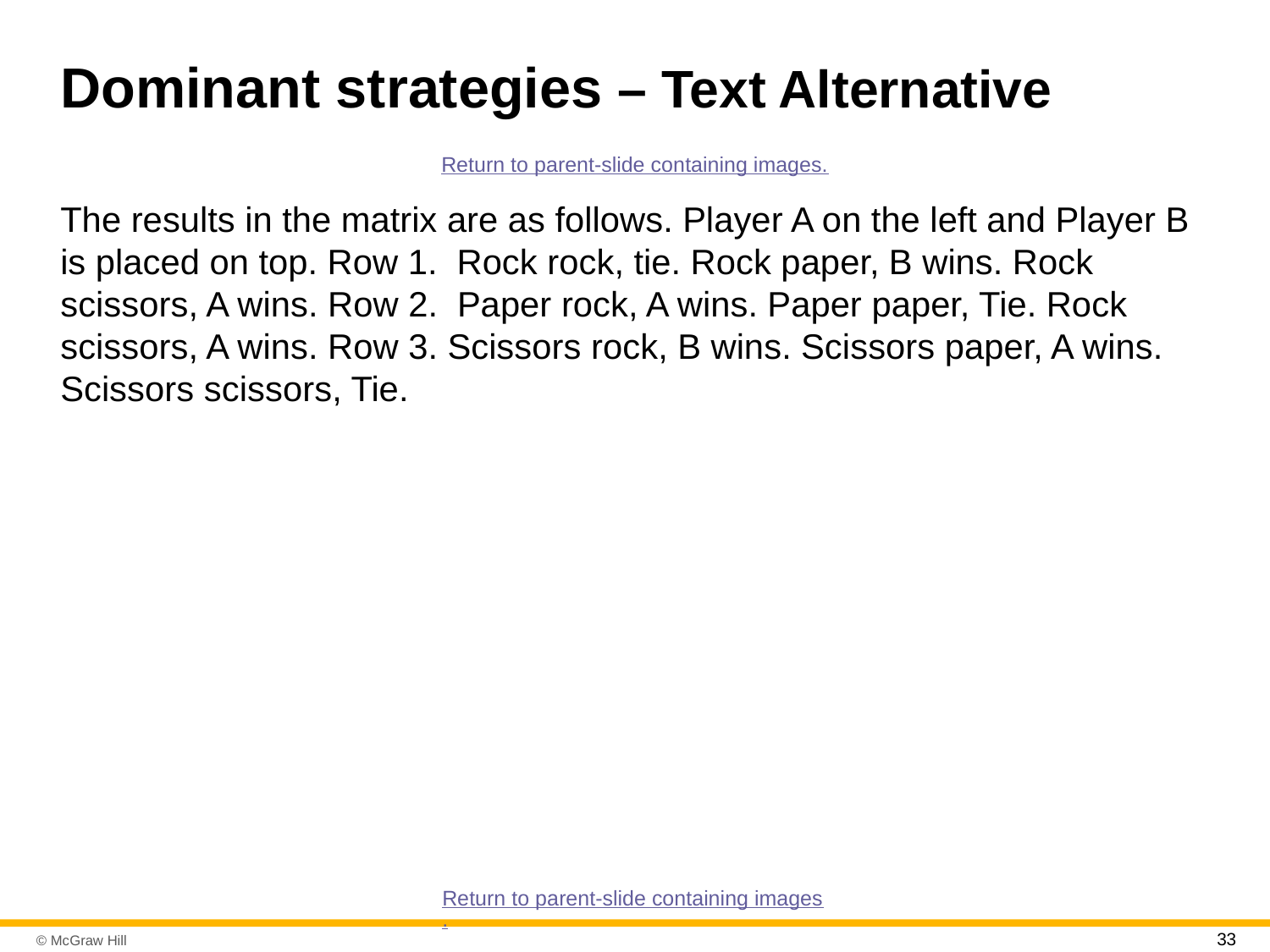

# Dominant strategies – Text Alternative
Return to parent-slide containing images.
The results in the matrix are as follows. Player A on the left and Player B is placed on top. Row 1.  Rock rock, tie. Rock paper, B wins. Rock scissors, A wins. Row 2.  Paper rock, A wins. Paper paper, Tie. Rock scissors, A wins. Row 3. Scissors rock, B wins. Scissors paper, A wins. Scissors scissors, Tie.
Return to parent-slide containing images.